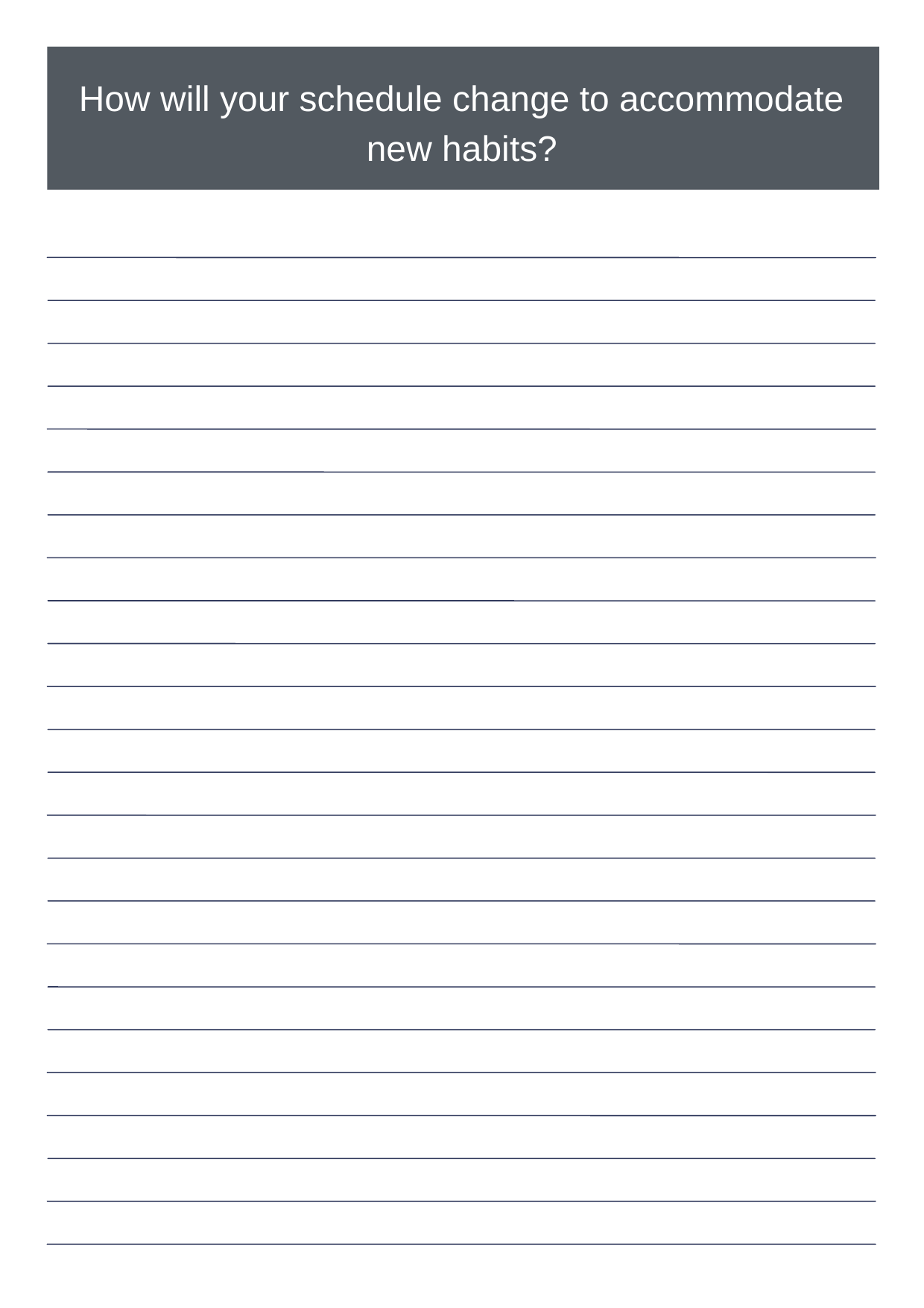

How will your schedule change to accommodate new habits?